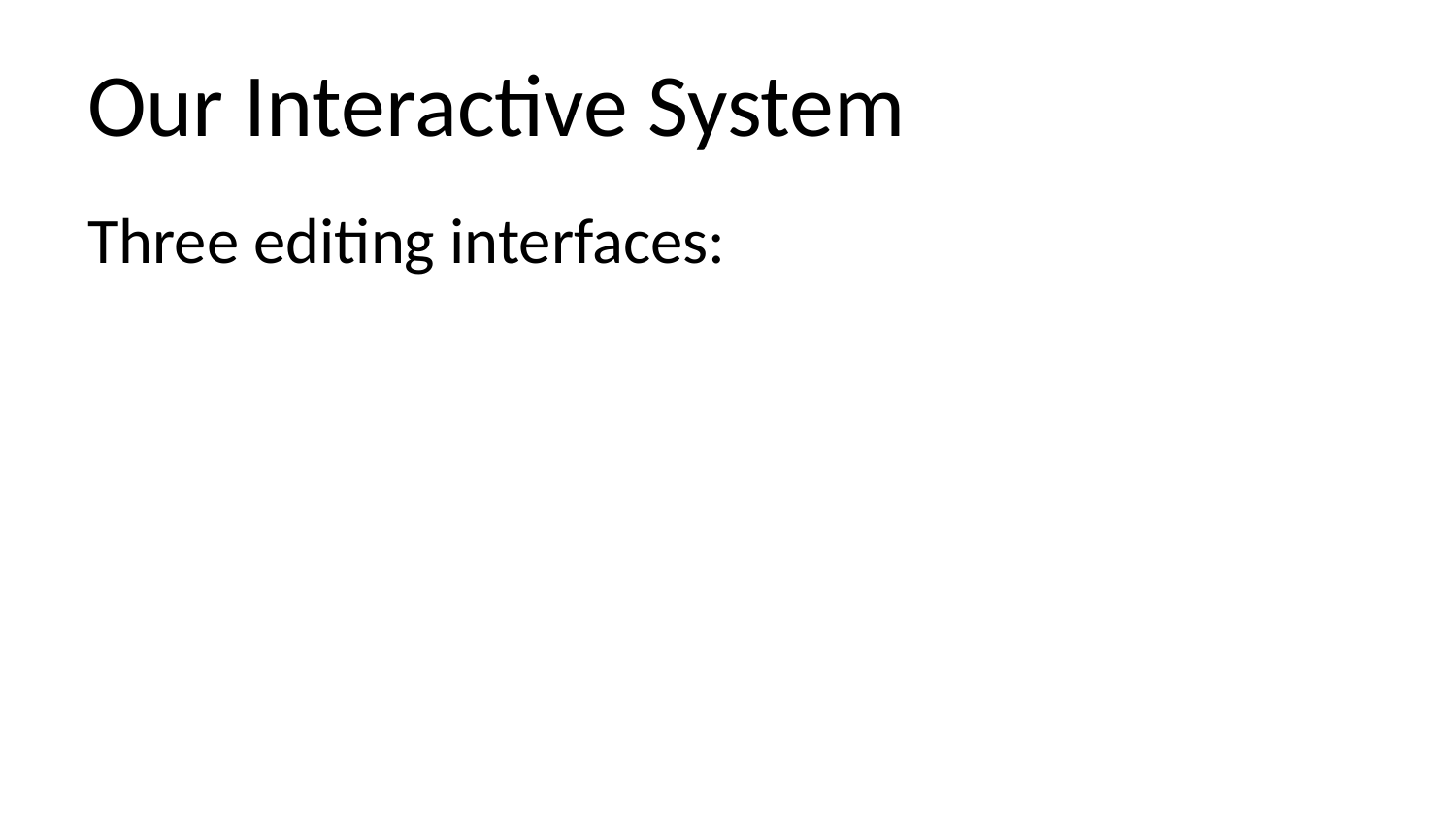

# Our Interactive System
Three editing interfaces: